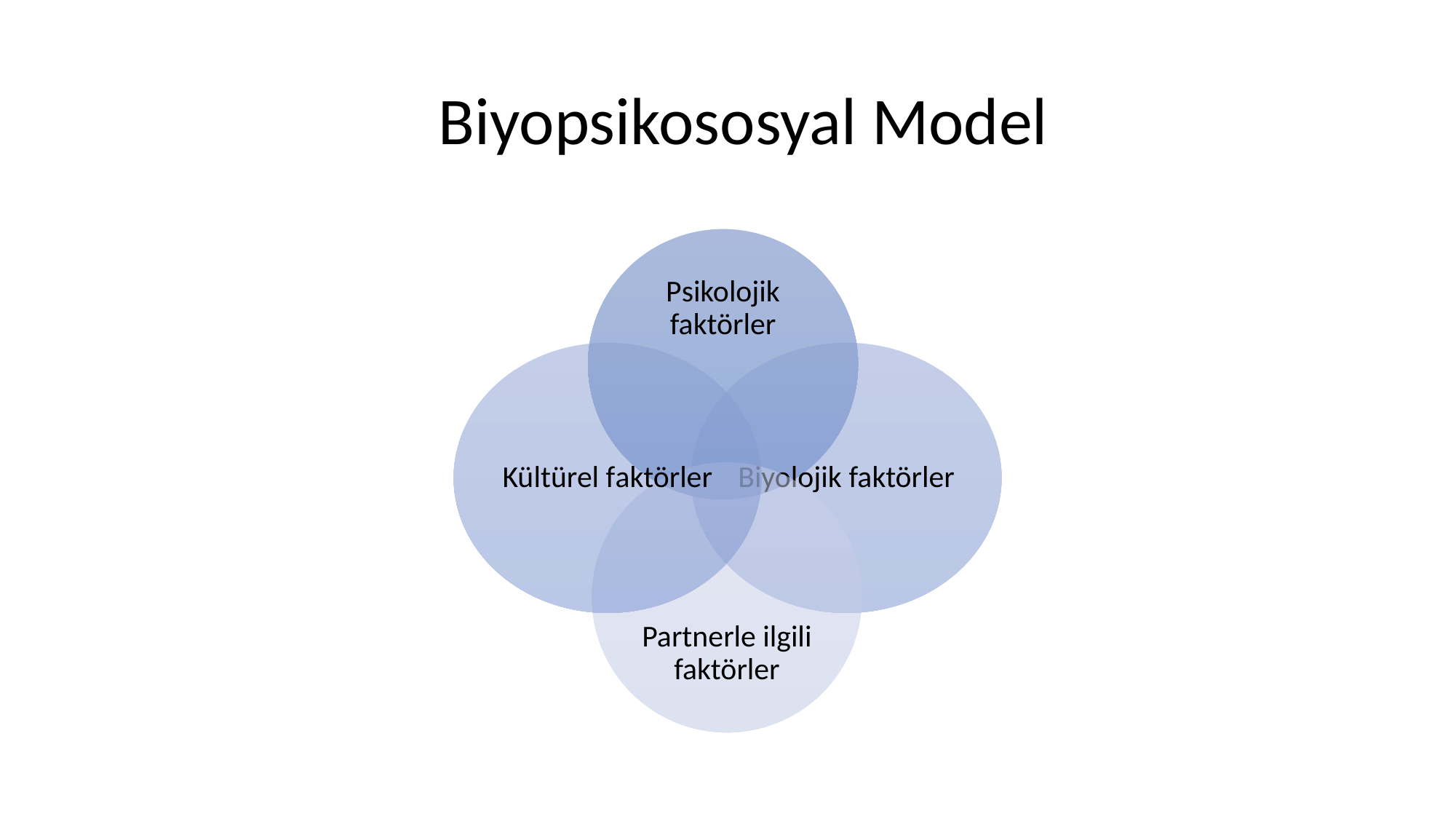

# Biyopsikososyal Model
Psikolojik
faktörler
Biyolojik faktörler
Partnerle ilgili faktörler
Kültürel faktörler